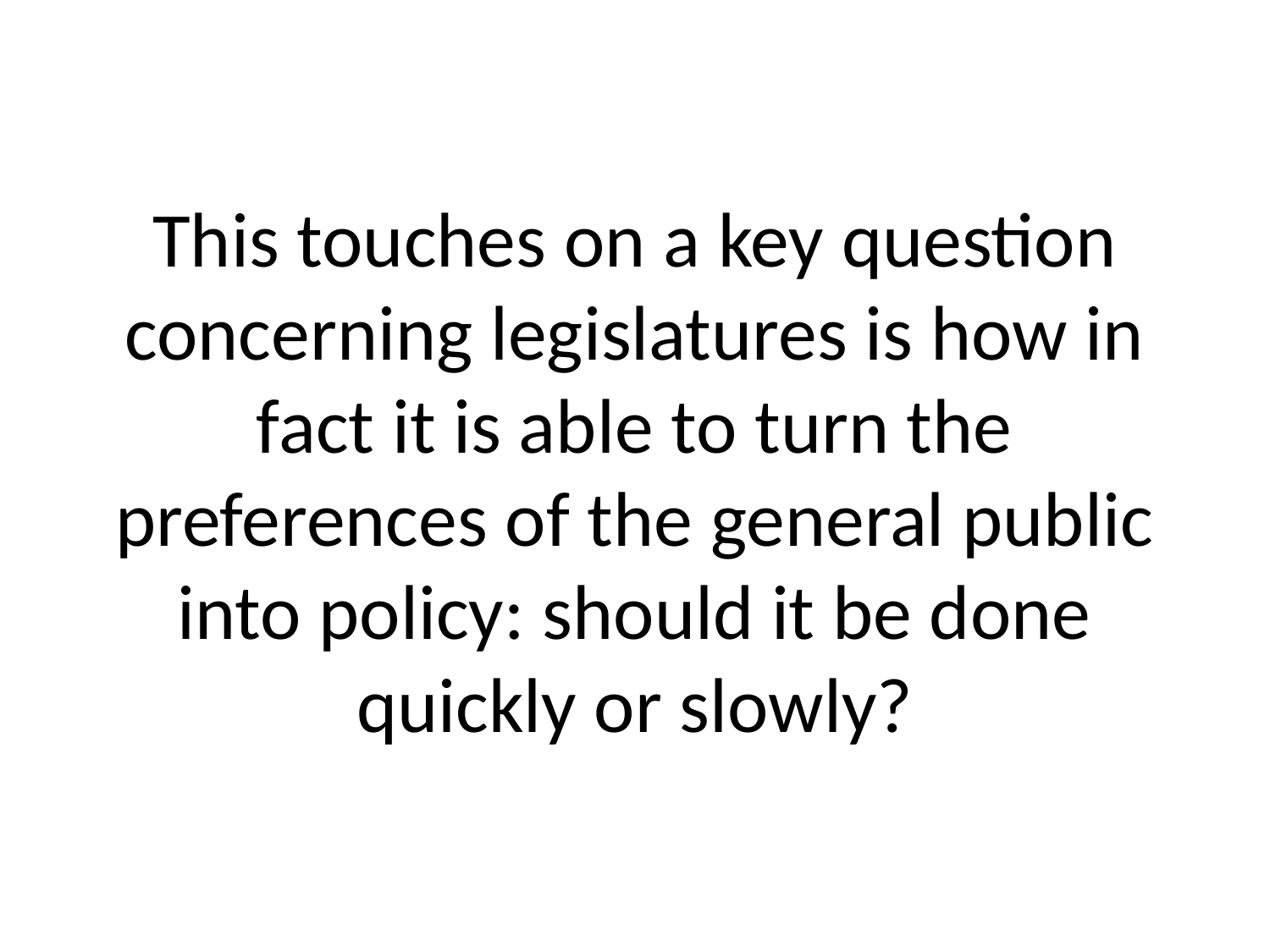

# This touches on a key question concerning legislatures is how in fact it is able to turn the preferences of the general public into policy: should it be done quickly or slowly?